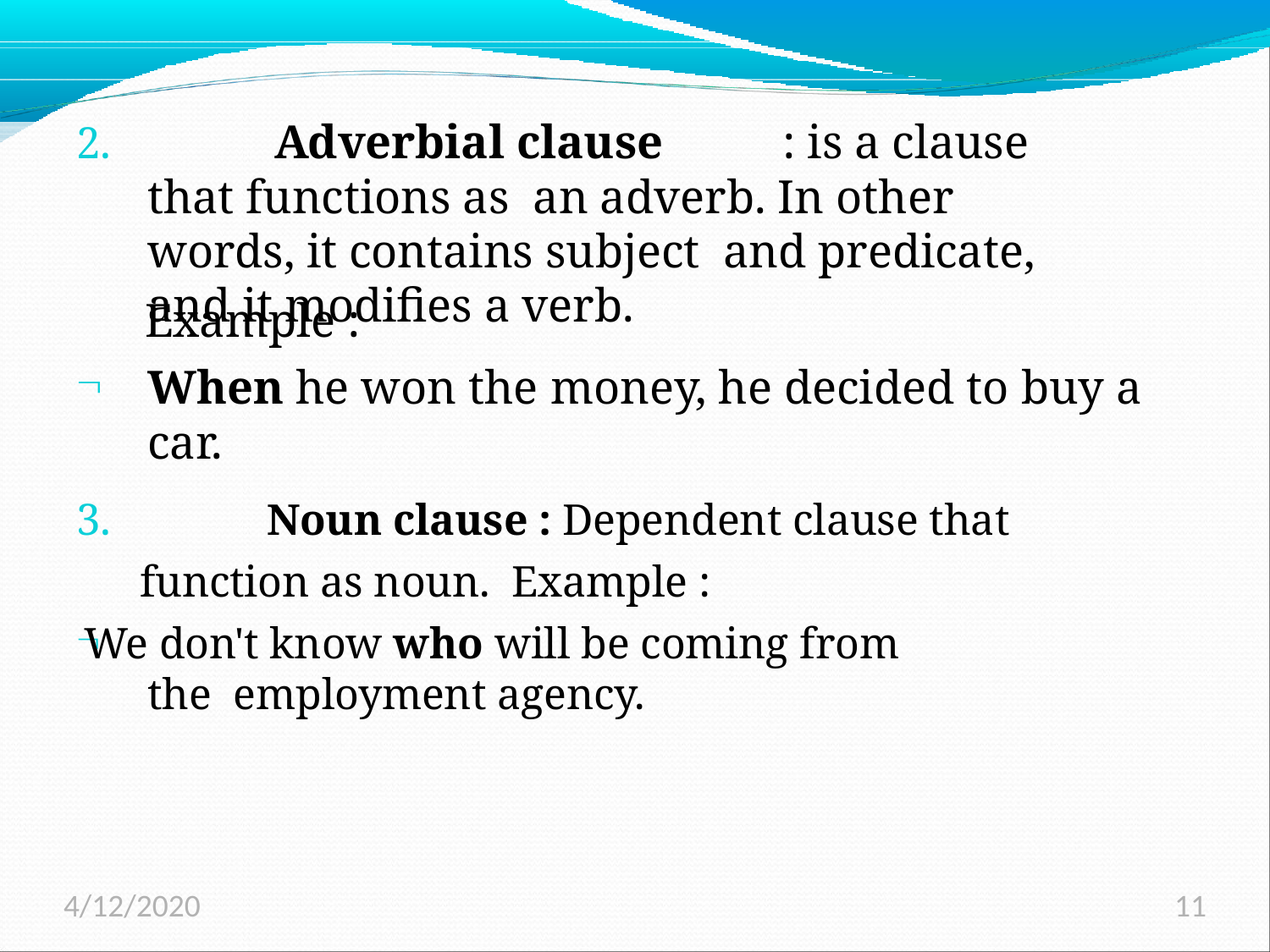

# 2.		Adverbial clause	: is a clause that functions as  an adverb. In other words, it contains subject  and predicate, and it modifies a verb.
Example :
When he won the money, he decided to buy a car.
¬
3.		Noun clause : Dependent clause that function as noun.  Example :
We don't know who will be coming from the  employment agency.
¬
4/12/2020
11